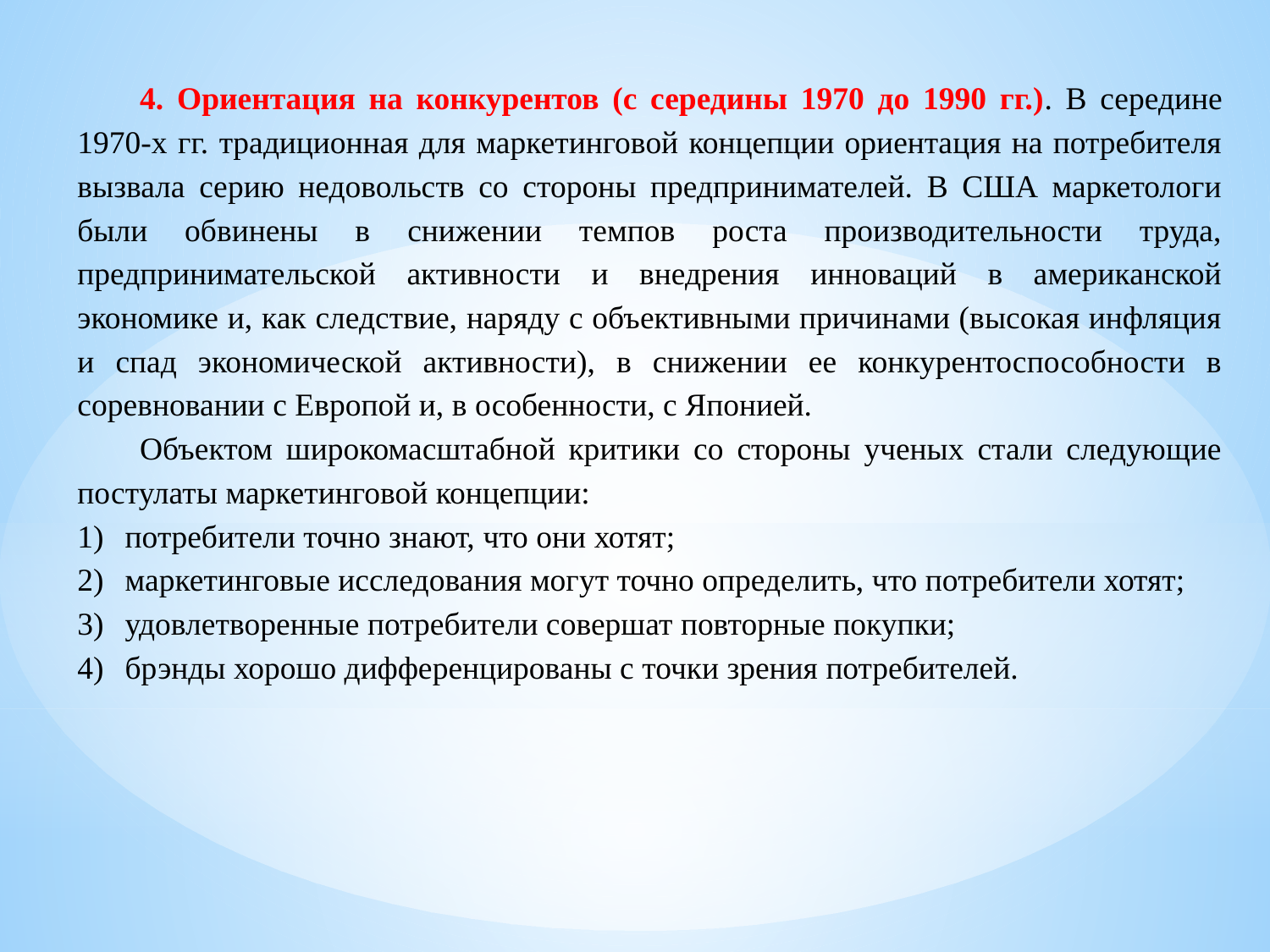

4. Ориентация на конкурентов (с середины 1970 до 1990 гг.). В середине 1970-х гг. традиционная для маркетинговой концепции ориентация на потребителя вызвала серию недовольств со стороны предпринимателей. В США маркетологи были обвинены в снижении темпов роста производительности труда, предпринимательской активности и внедрения инноваций в американской экономике и, как следствие, наряду с объективными причинами (высокая инфляция и спад экономической активности), в снижении ее конкурентоспособности в соревновании с Европой и, в особенности, с Японией.
Объектом широкомасштабной критики со стороны ученых стали следующие постулаты маркетинговой концепции:
потребители точно знают, что они хотят;
маркетинговые исследования могут точно определить, что потребители хотят;
удовлетворенные потребители совершат повторные покупки;
брэнды хорошо дифференцированы с точки зрения потребителей.